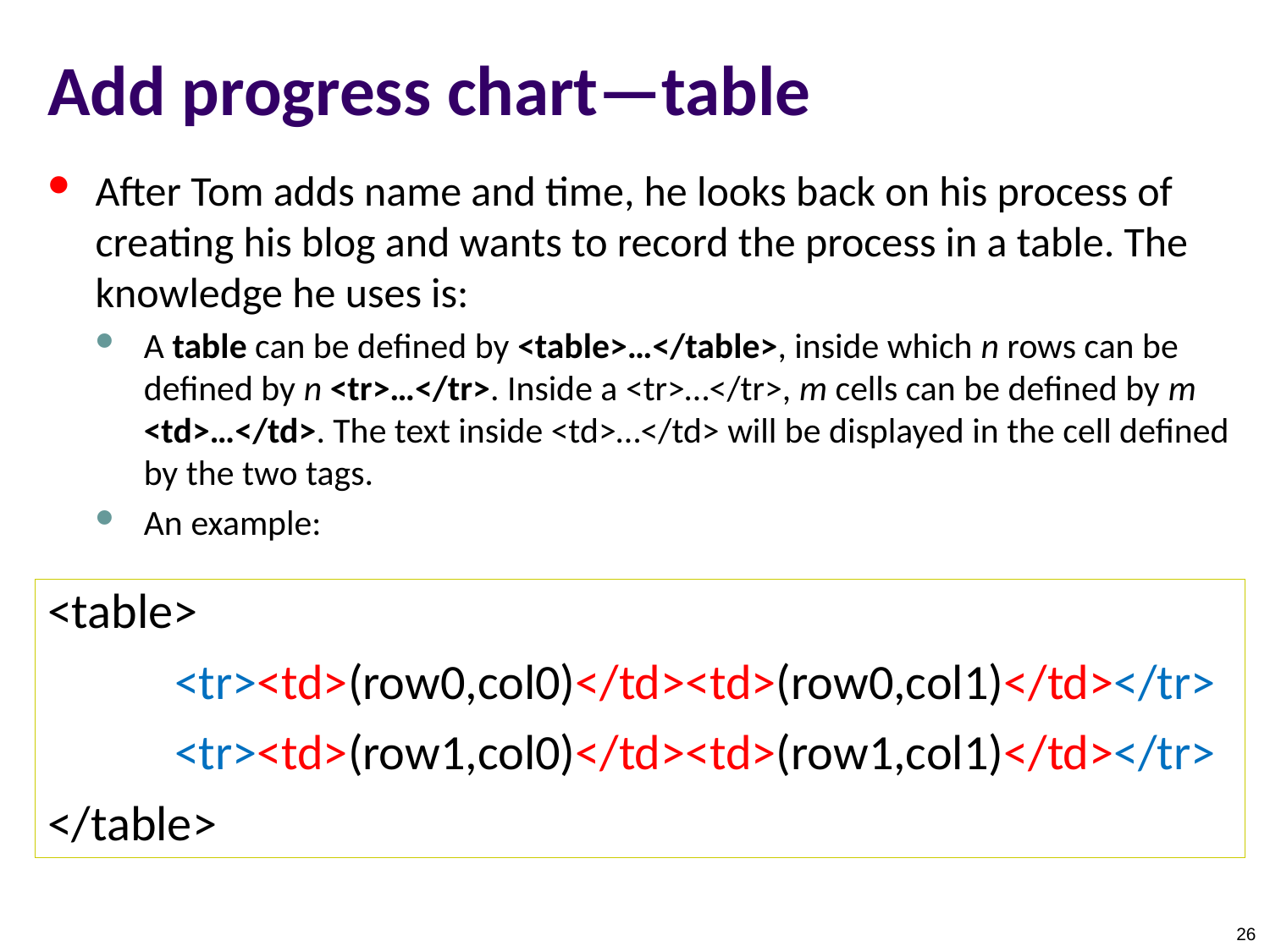

# Add progress chart—table
After Tom adds name and time, he looks back on his process of creating his blog and wants to record the process in a table. The knowledge he uses is:
A table can be defined by <table>…</table>, inside which n rows can be defined by n <tr>…</tr>. Inside a <tr>…</tr>, m cells can be defined by m  <td>…</td>. The text inside <td>…</td> will be displayed in the cell defined by the two tags.
An example:

<table>
	<tr><td>(row0,col0)</td><td>(row0,col1)</td></tr>
	<tr><td>(row1,col0)</td><td>(row1,col1)</td></tr>
</table>
26